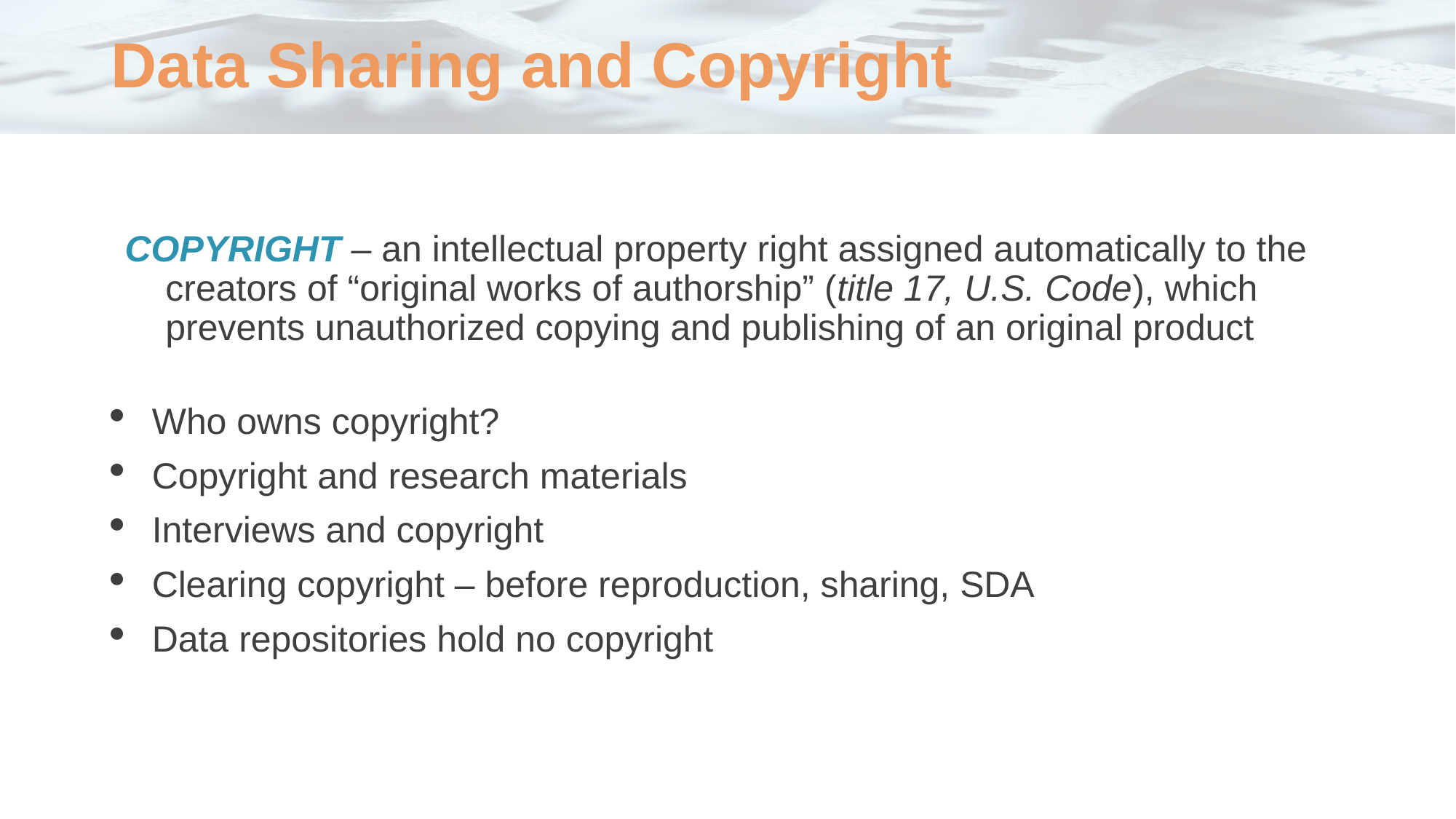

# Data Sharing and Copyright
COPYRIGHT – an intellectual property right assigned automatically to the creators of “original works of authorship” (title 17, U.S. Code), which prevents unauthorized copying and publishing of an original product

Who owns copyright?
Copyright and research materials
Interviews and copyright
Clearing copyright – before reproduction, sharing, SDA
Data repositories hold no copyright